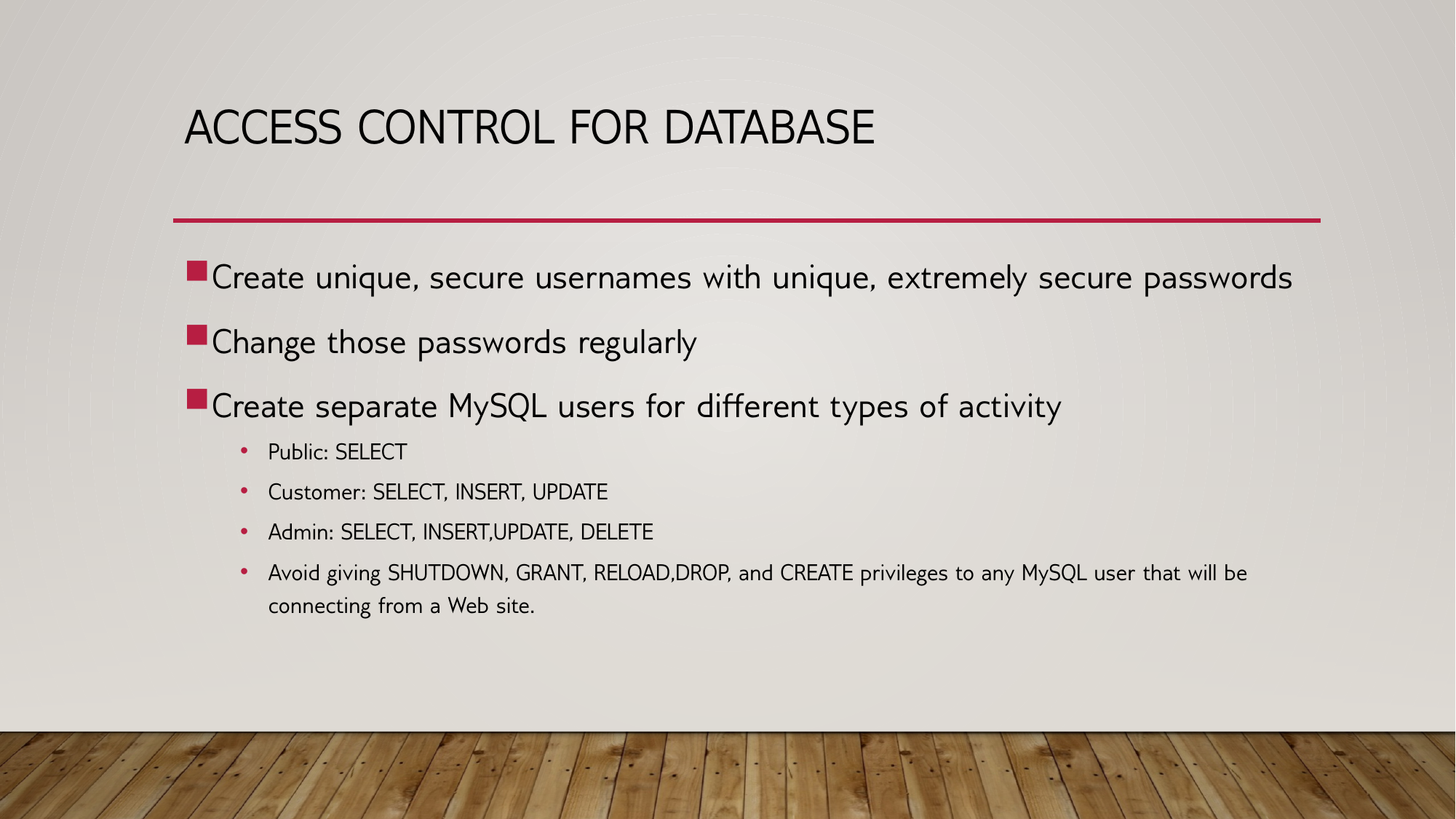

# ACCESS CONTROL FOR database
Create unique, secure usernames with unique, extremely secure passwords
Change those passwords regularly
Create separate MySQL users for different types of activity
Public: SELECT
Customer: SELECT, INSERT, UPDATE
Admin: SELECT, INSERT,UPDATE, DELETE
Avoid giving SHUTDOWN, GRANT, RELOAD,DROP, and CREATE privileges to any MySQL user that will be connecting from a Web site.